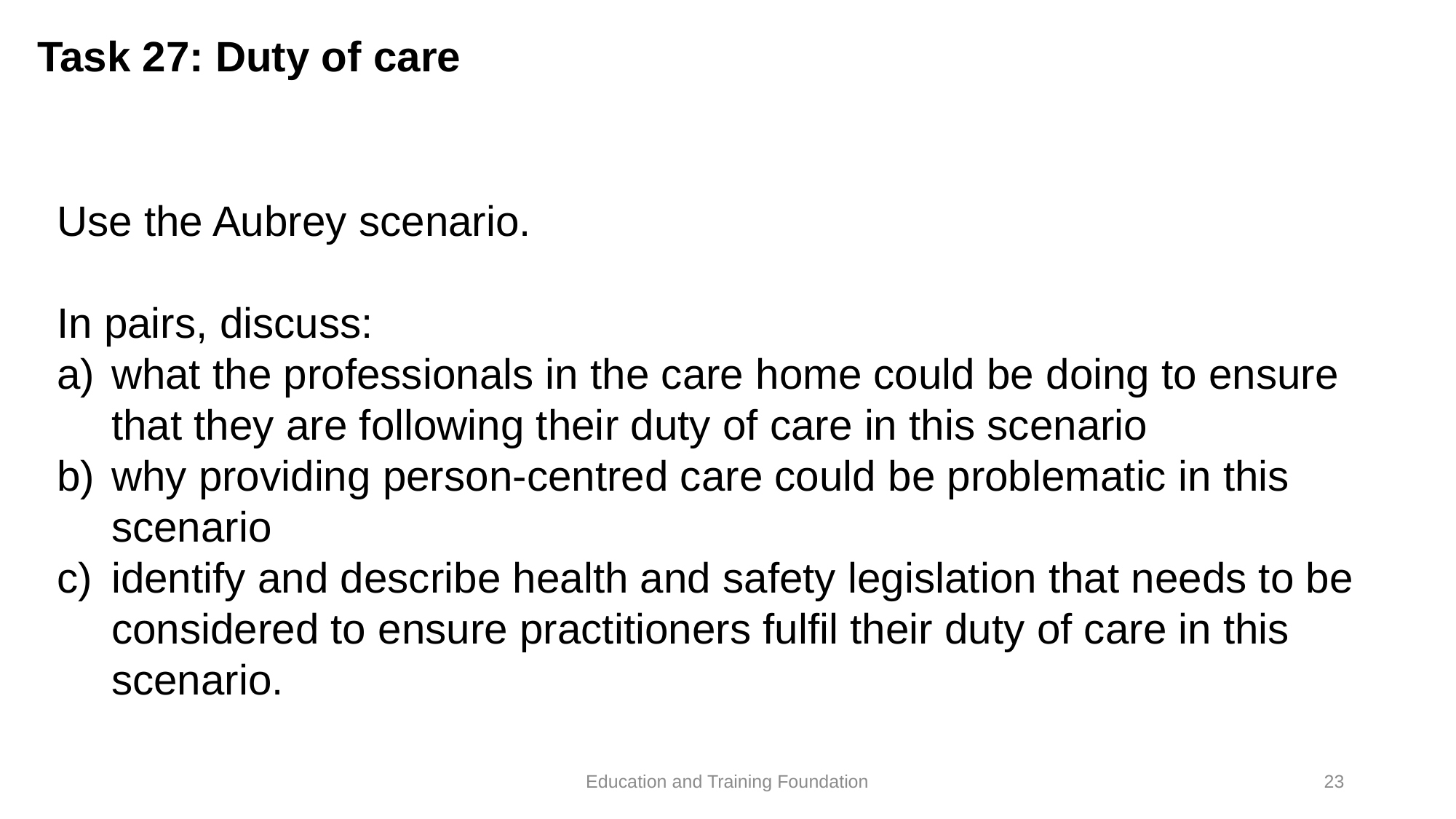

# Task 27: Duty of care
Use the Aubrey scenario.

In pairs, discuss:
what the professionals in the care home could be doing to ensure that they are following their duty of care in this scenario
why providing person-centred care could be problematic in this scenario
identify and describe health and safety legislation that needs to be considered to ensure practitioners fulfil their duty of care in this scenario.

Education and Training Foundation
23